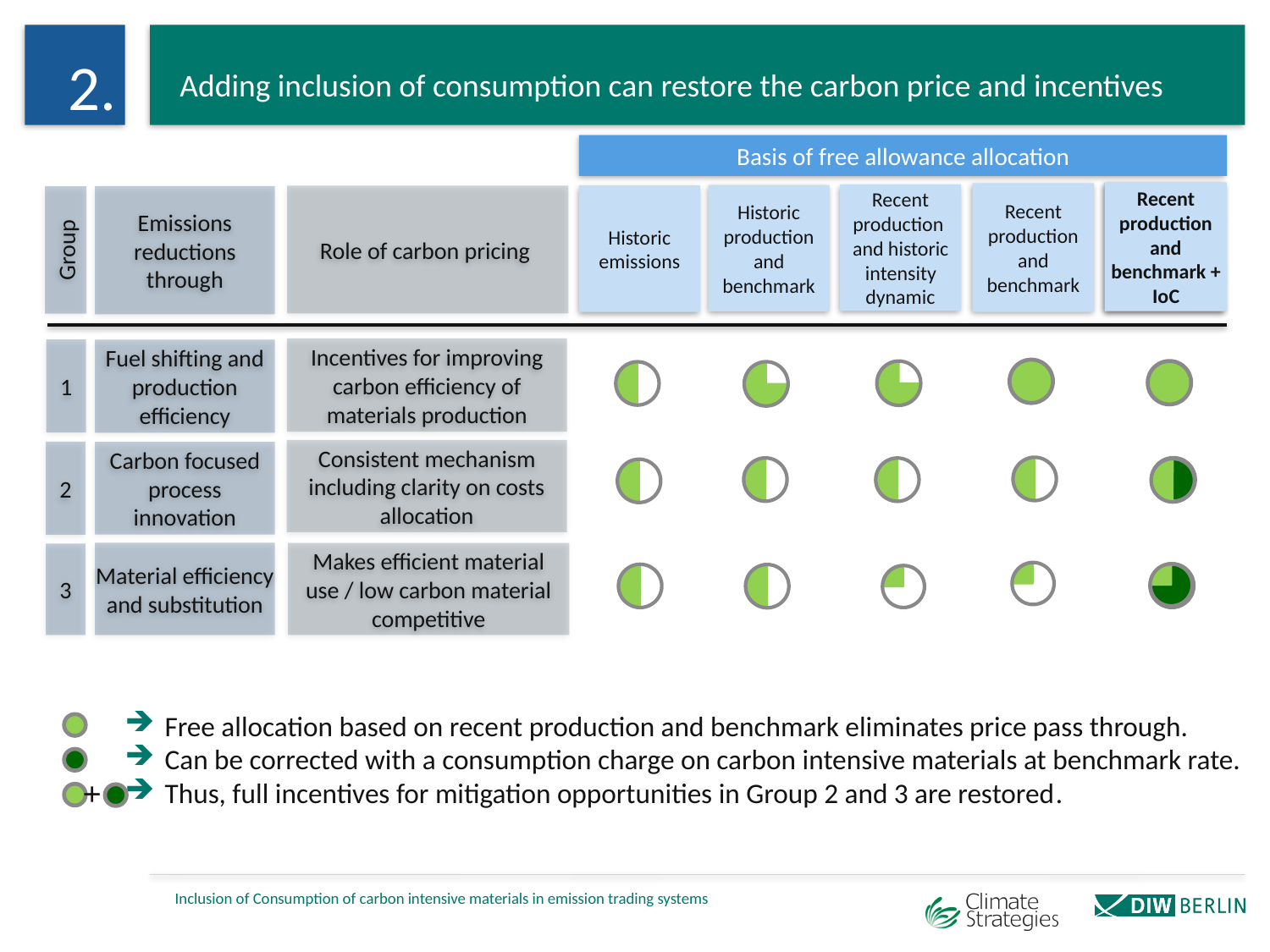

2.
Adding inclusion of consumption can restore the carbon price and incentives
Basis of free allowance allocation
Recent production and benchmark + IoC
Recent production and benchmark
Recent production and benchmark
Recent production
and historic intensity dynamic
Historic production and benchmark
Role of carbon pricing
Historic emissions
Emissions reductions through
Group
Incentives for improving carbon efficiency of materials production
1
Fuel shifting and production efficiency

Consistent mechanism including clarity on costs allocation
2
Carbon focused process innovation

Material efficiency and substitution
Makes efficient material use / low carbon material competitive
3

Free allocation based on recent production and benchmark eliminates price pass through.
Can be corrected with a consumption charge on carbon intensive materials at benchmark rate.
Thus, full incentives for mitigation opportunities in Group 2 and 3 are restored.

+

Inclusion of Consumption of carbon intensive materials in emission trading systems